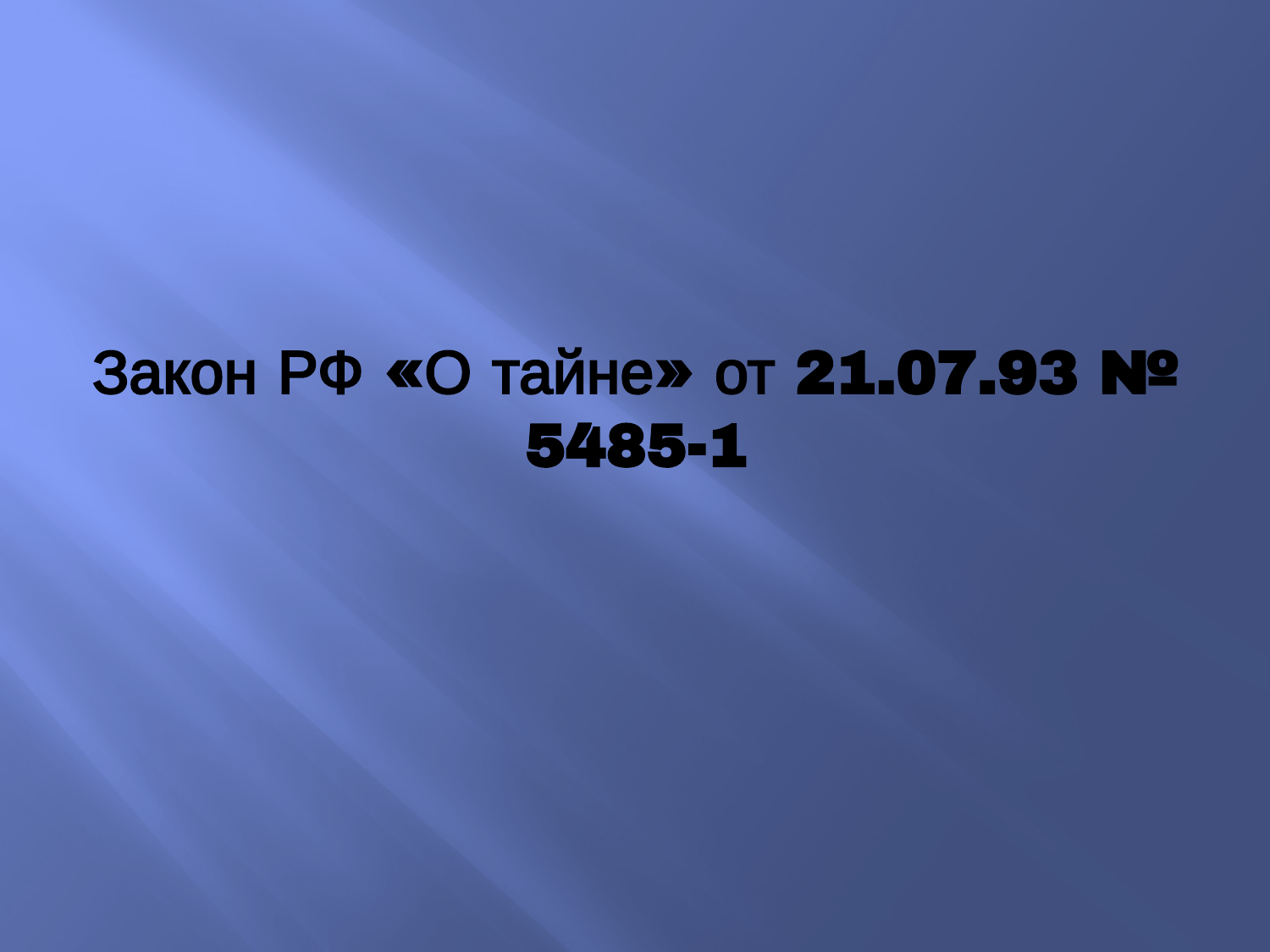

# Закон РФ «О тайне» от 21.07.93 № 5485-1